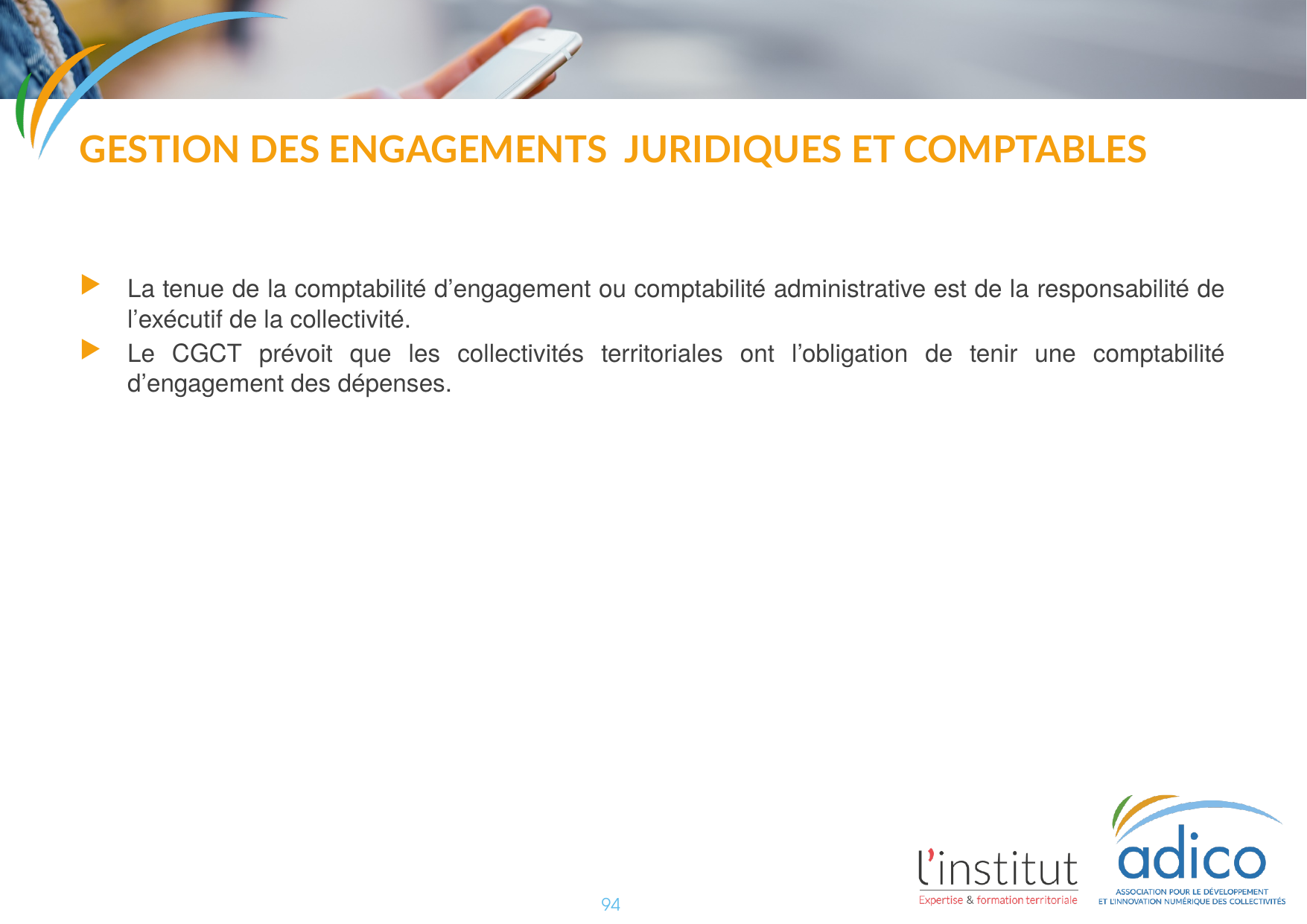

# Gestion des engagements  juridiques et comptables
La tenue de la comptabilité d’engagement ou comptabilité administrative est de la responsabilité de l’exécutif de la collectivité.
Le CGCT prévoit que les collectivités territoriales ont l’obligation de tenir une comptabilité d’engagement des dépenses.